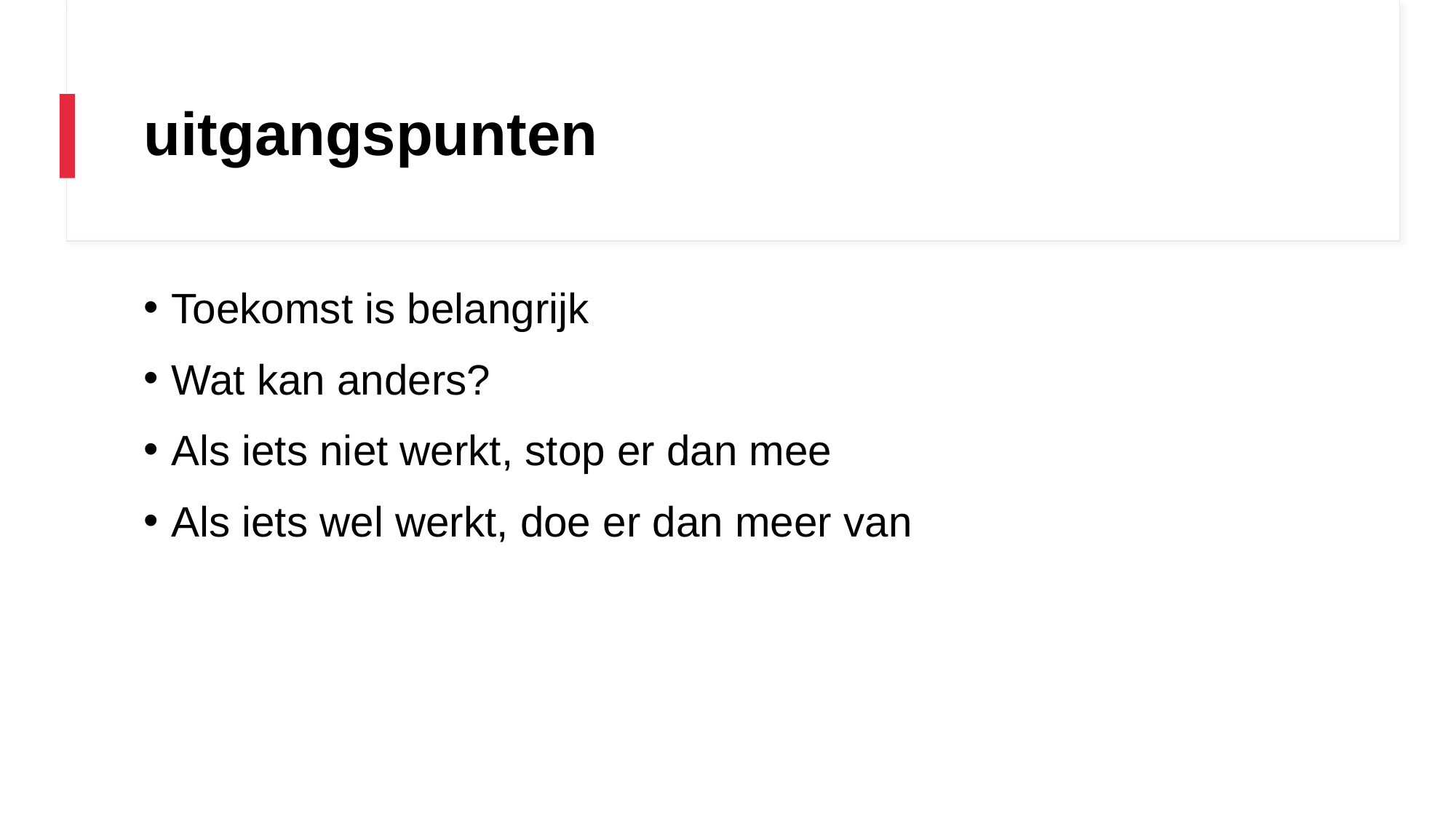

# uitgangspunten
Toekomst is belangrijk
Wat kan anders?
Als iets niet werkt, stop er dan mee
Als iets wel werkt, doe er dan meer van